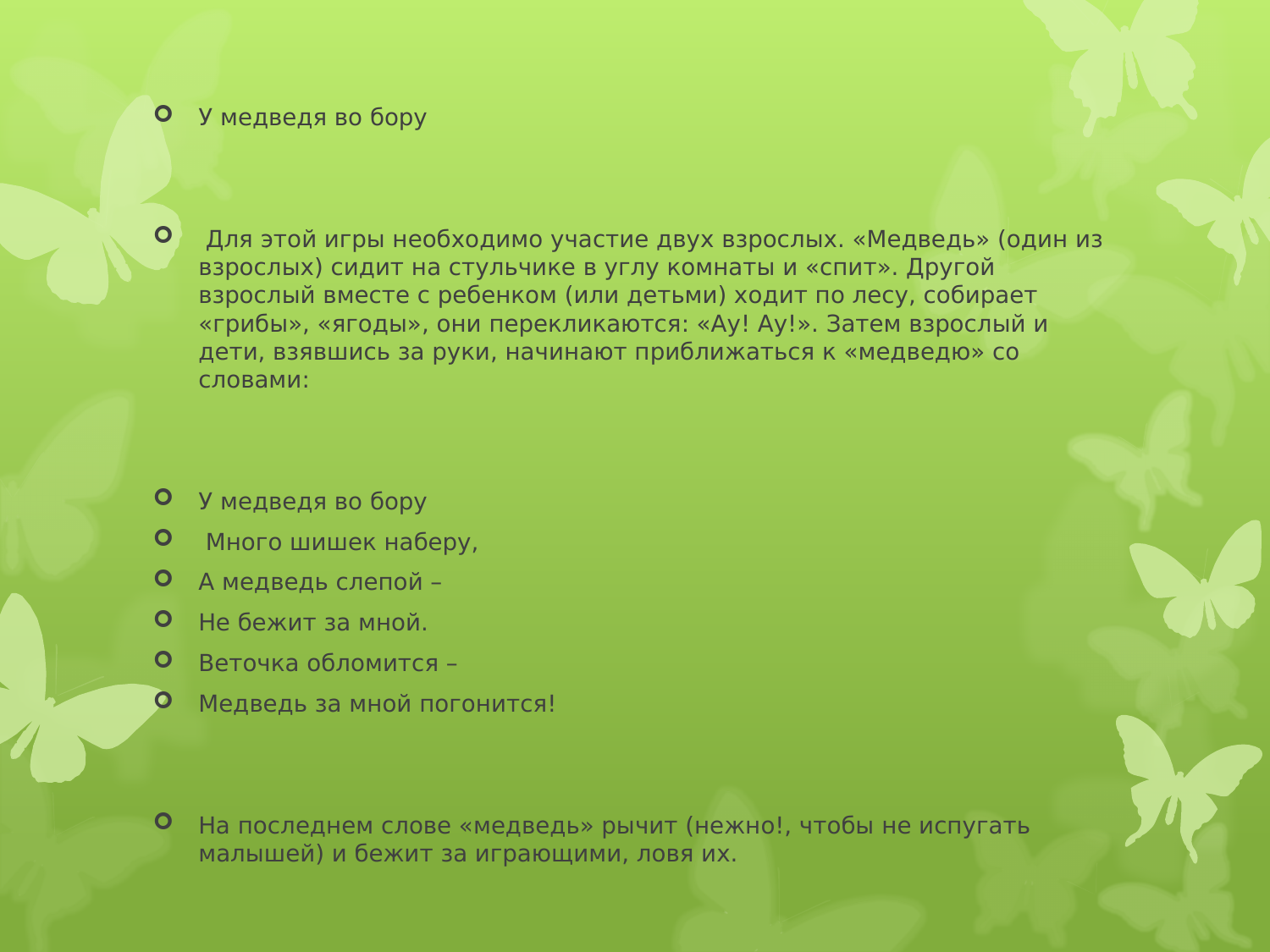

У медведя во бору

 Для этой игры необходимо участие двух взрослых. «Медведь» (один из взрослых) сидит на стульчике в углу комнаты и «спит». Другой взрослый вместе с ребенком (или детьми) ходит по лесу, собирает «грибы», «ягоды», они перекликаются: «Ау! Ау!». Затем взрослый и дети, взявшись за руки, начинают приближаться к «медведю» со словами:

У медведя во бору
 Много шишек наберу,
А медведь слепой –
Не бежит за мной.
Веточка обломится –
Медведь за мной погонится!

На последнем слове «медведь» рычит (нежно!, чтобы не испугать малышей) и бежит за играющими, ловя их.